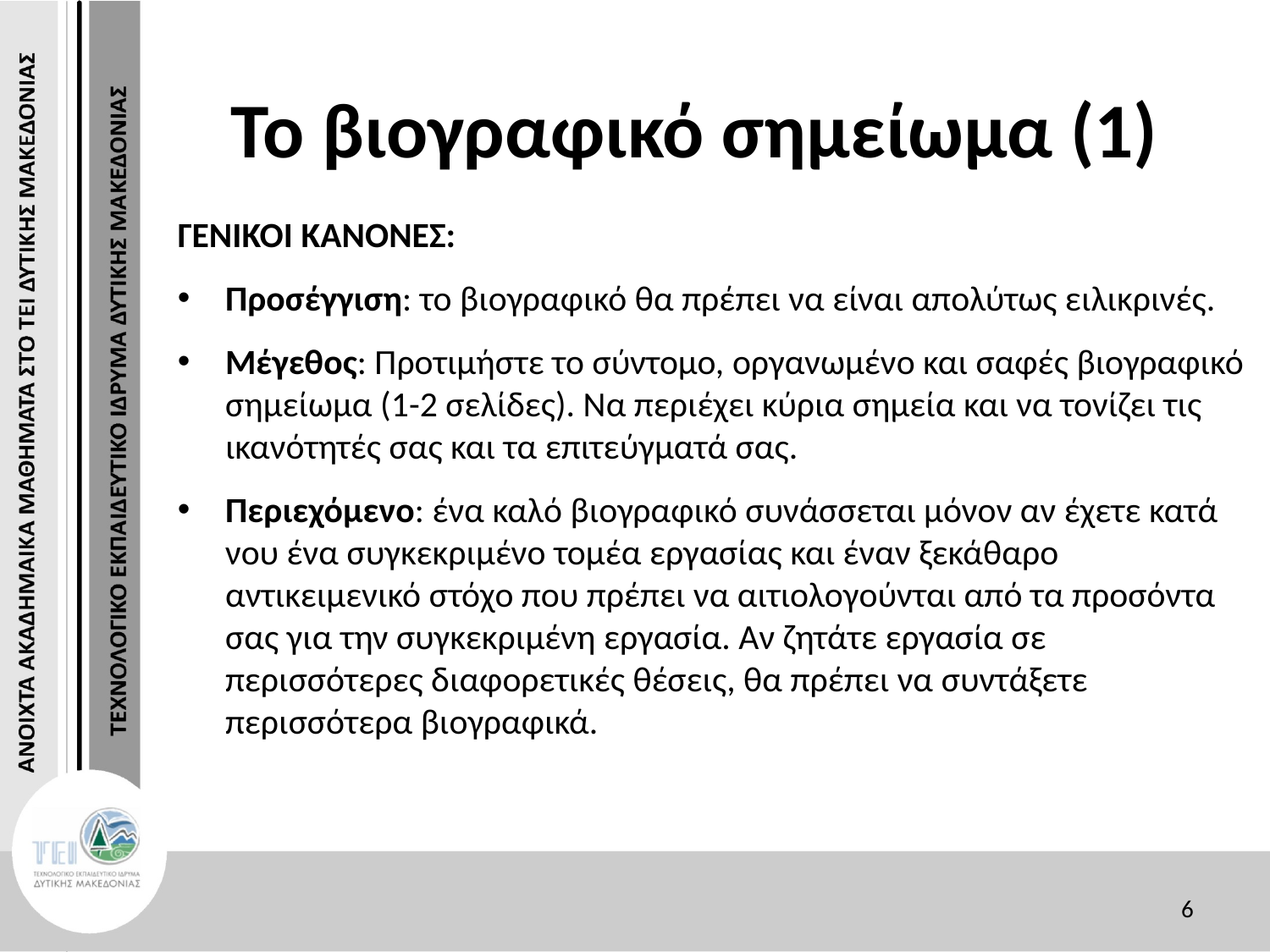

# Το βιογραφικό σημείωμα (1)
ΓΕΝΙΚΟΙ ΚΑΝΟΝΕΣ:
Προσέγγιση: το βιογραφικό θα πρέπει να είναι απολύτως ειλικρινές.
Μέγεθος: Προτιμήστε το σύντομο, οργανωμένο και σαφές βιογραφικό σημείωμα (1-2 σελίδες). Να περιέχει κύρια σημεία και να τονίζει τις ικανότητές σας και τα επιτεύγματά σας.
Περιεχόμενο: ένα καλό βιογραφικό συνάσσεται μόνον αν έχετε κατά νου ένα συγκεκριμένο τομέα εργασίας και έναν ξεκάθαρο αντικειμενικό στόχο που πρέπει να αιτιολογούνται από τα προσόντα σας για την συγκεκριμένη εργασία. Αν ζητάτε εργασία σε περισσότερες διαφορετικές θέσεις, θα πρέπει να συντάξετε περισσότερα βιογραφικά.
6